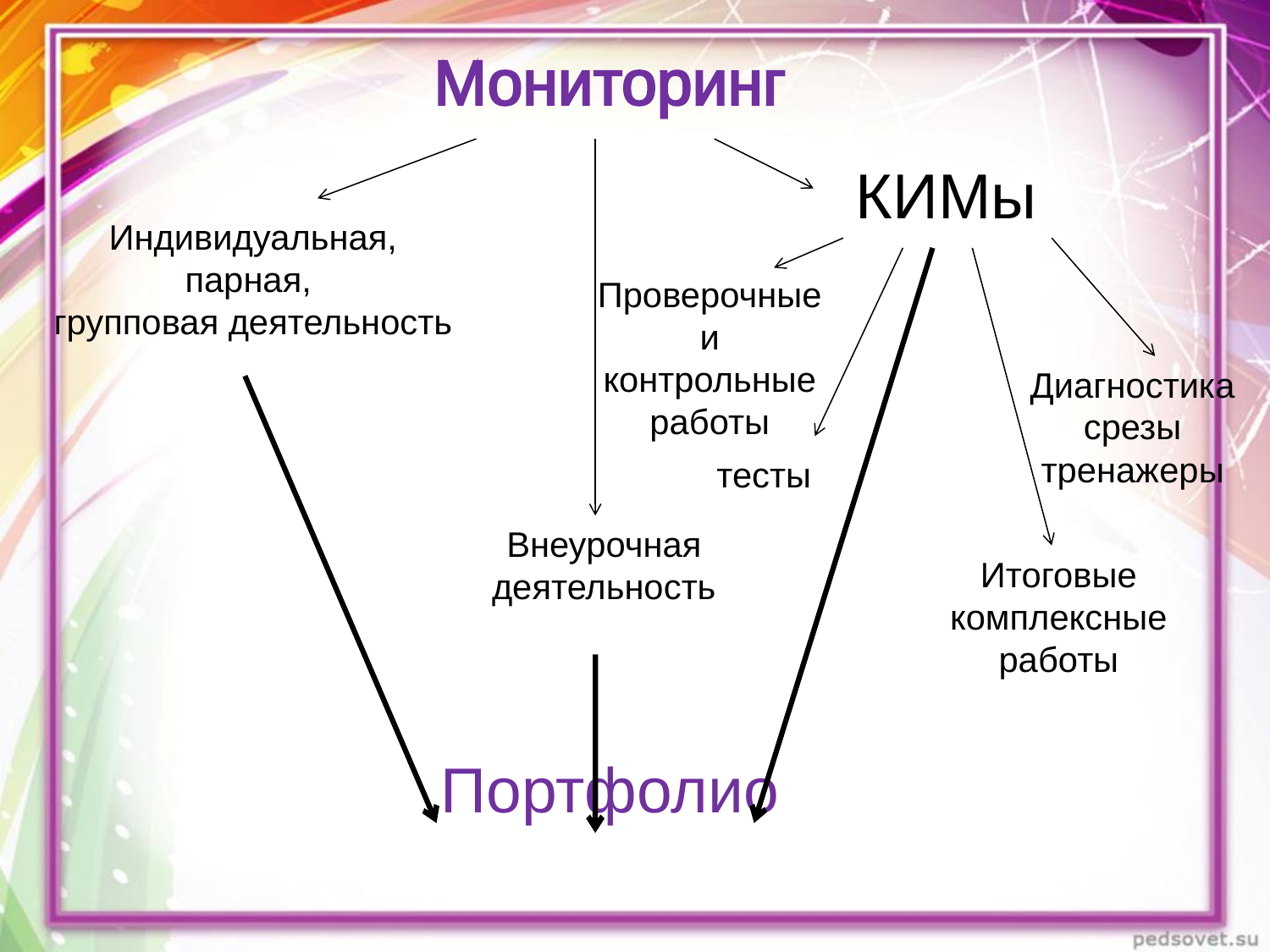

# Мониторинг
КИМы
Индивидуальная, парная,
групповая деятельность
Проверочные и контрольные работы
Диагностика
срезы
тренажеры
тесты
Внеурочная деятельность
Итоговые комплексные работы
 Портфолио